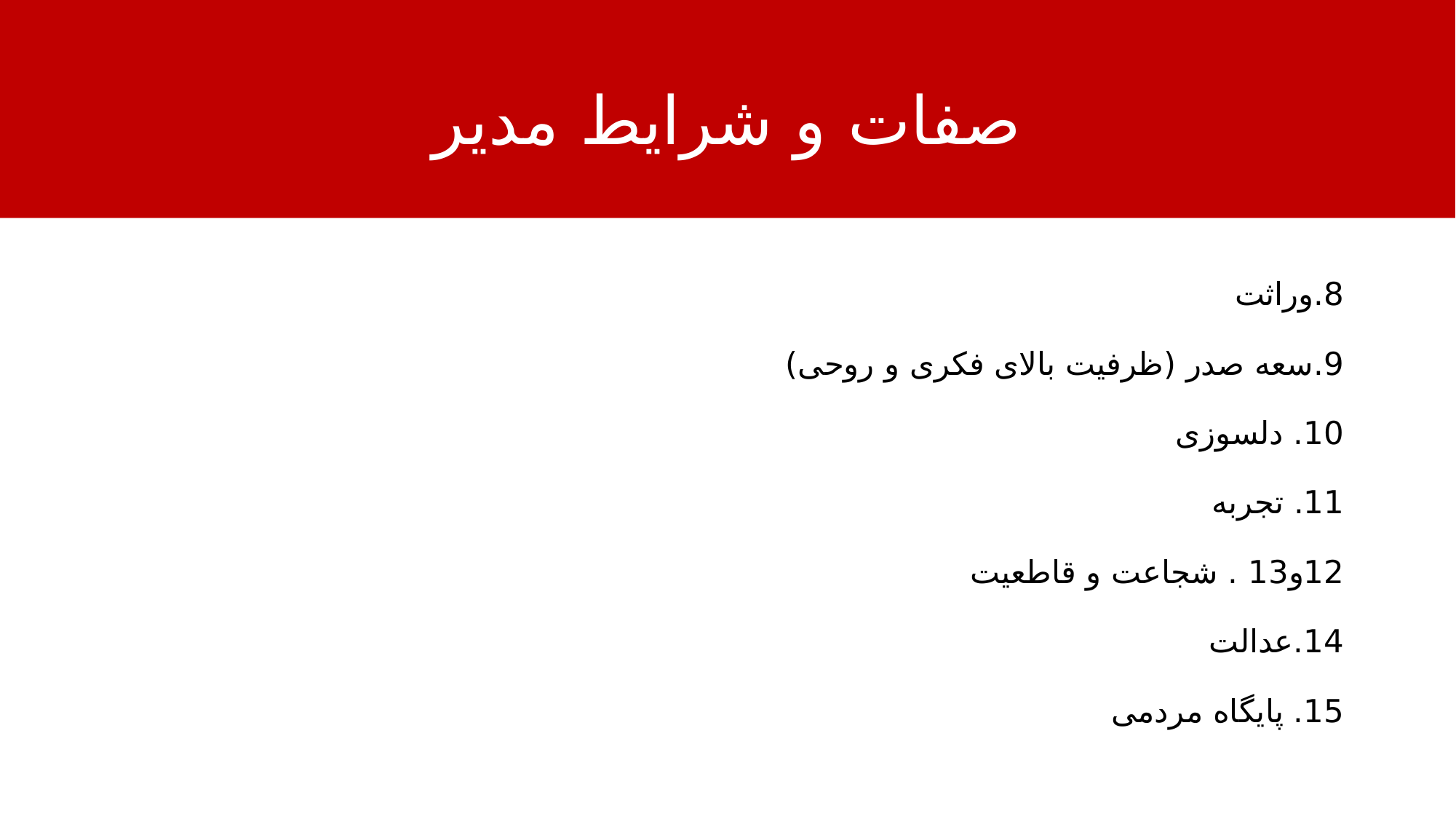

# صفات و شرایط مدیر
8.وراثت
9.سعه صدر (ظرفیت بالای فکری و روحی)
10. دلسوزی
11. تجربه
12و13 . شجاعت و قاطعیت
14.عدالت
15. پایگاه مردمی